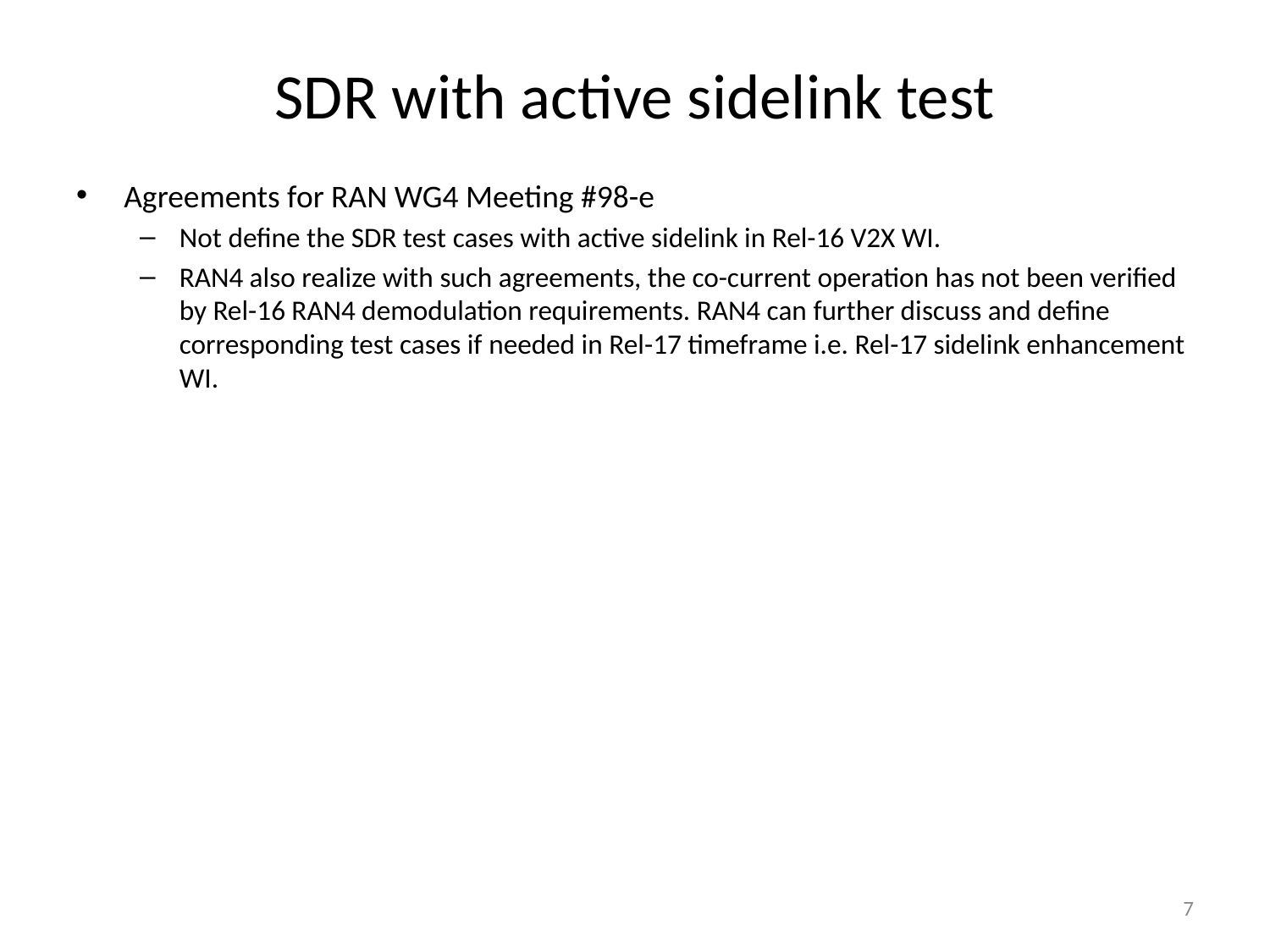

# SDR with active sidelink test
Agreements for RAN WG4 Meeting #98-e
Not define the SDR test cases with active sidelink in Rel-16 V2X WI.
RAN4 also realize with such agreements, the co-current operation has not been verified by Rel-16 RAN4 demodulation requirements. RAN4 can further discuss and define corresponding test cases if needed in Rel-17 timeframe i.e. Rel-17 sidelink enhancement WI.
7